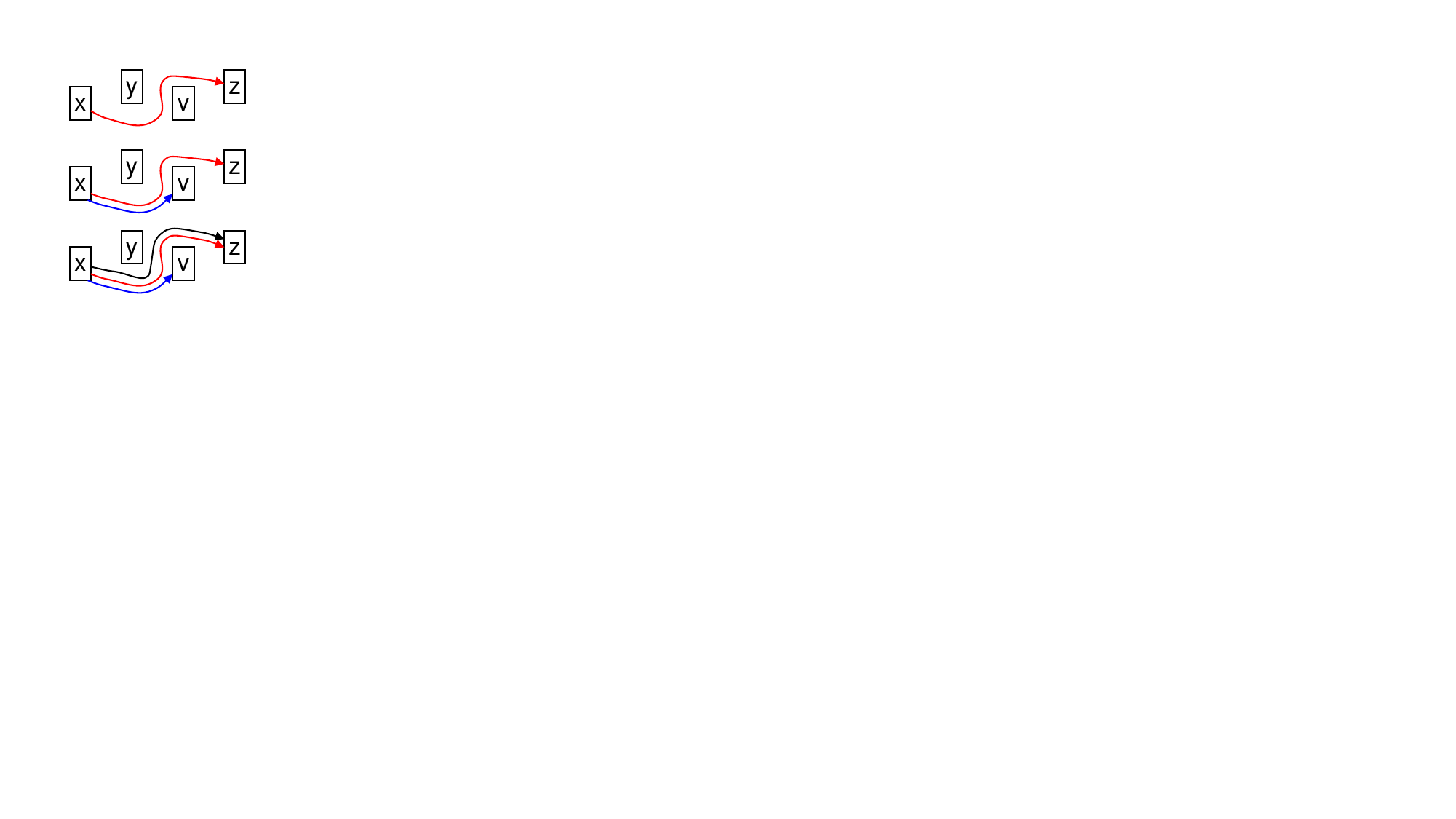

y
z

x
v
y
z

x
v

y
z

x
v